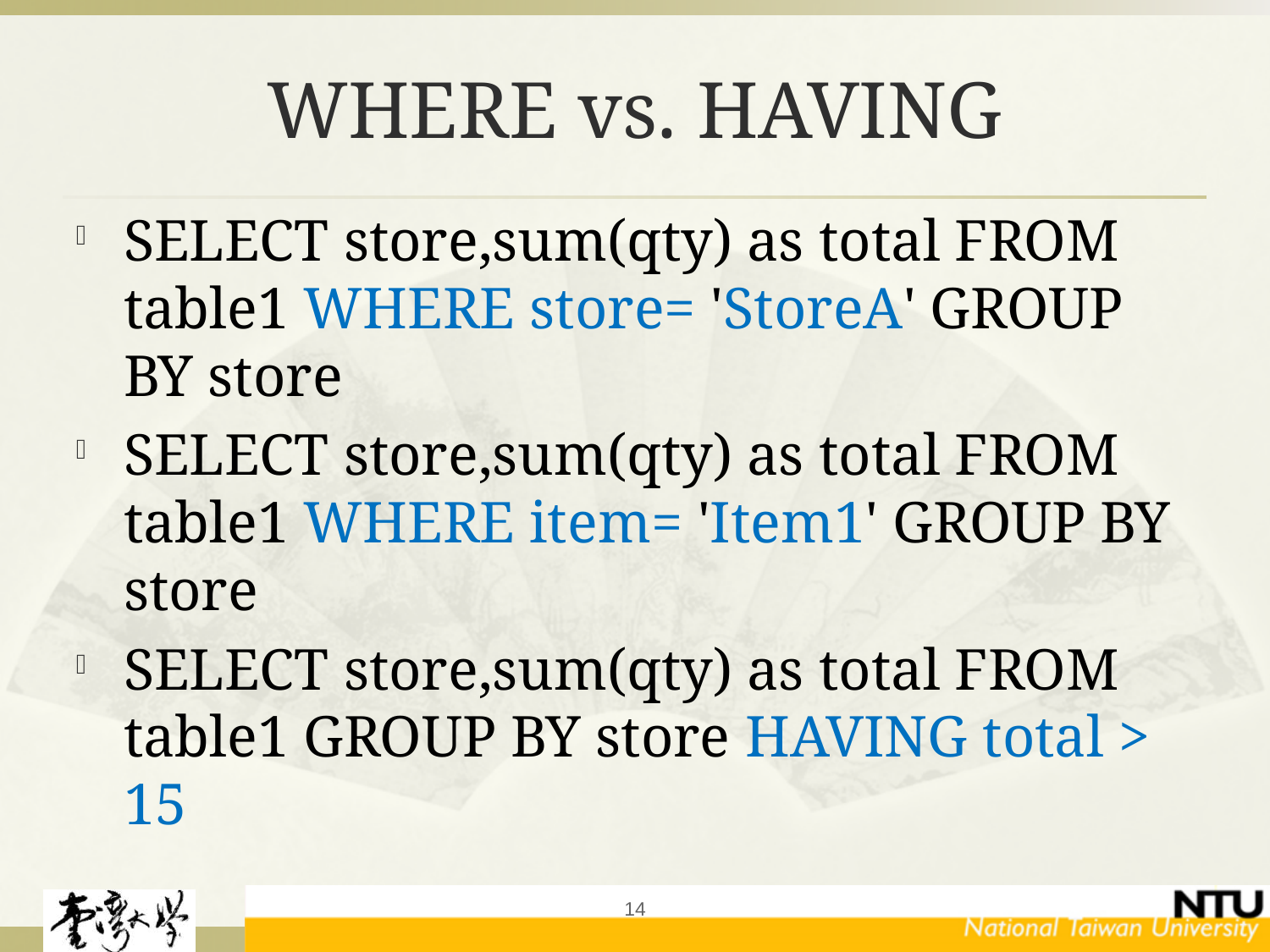

# WHERE vs. HAVING
SELECT store,sum(qty) as total FROM table1 WHERE store= 'StoreA' GROUP BY store
SELECT store,sum(qty) as total FROM table1 WHERE item= 'Item1' GROUP BY store
SELECT store,sum(qty) as total FROM table1 GROUP BY store HAVING total > 15
14